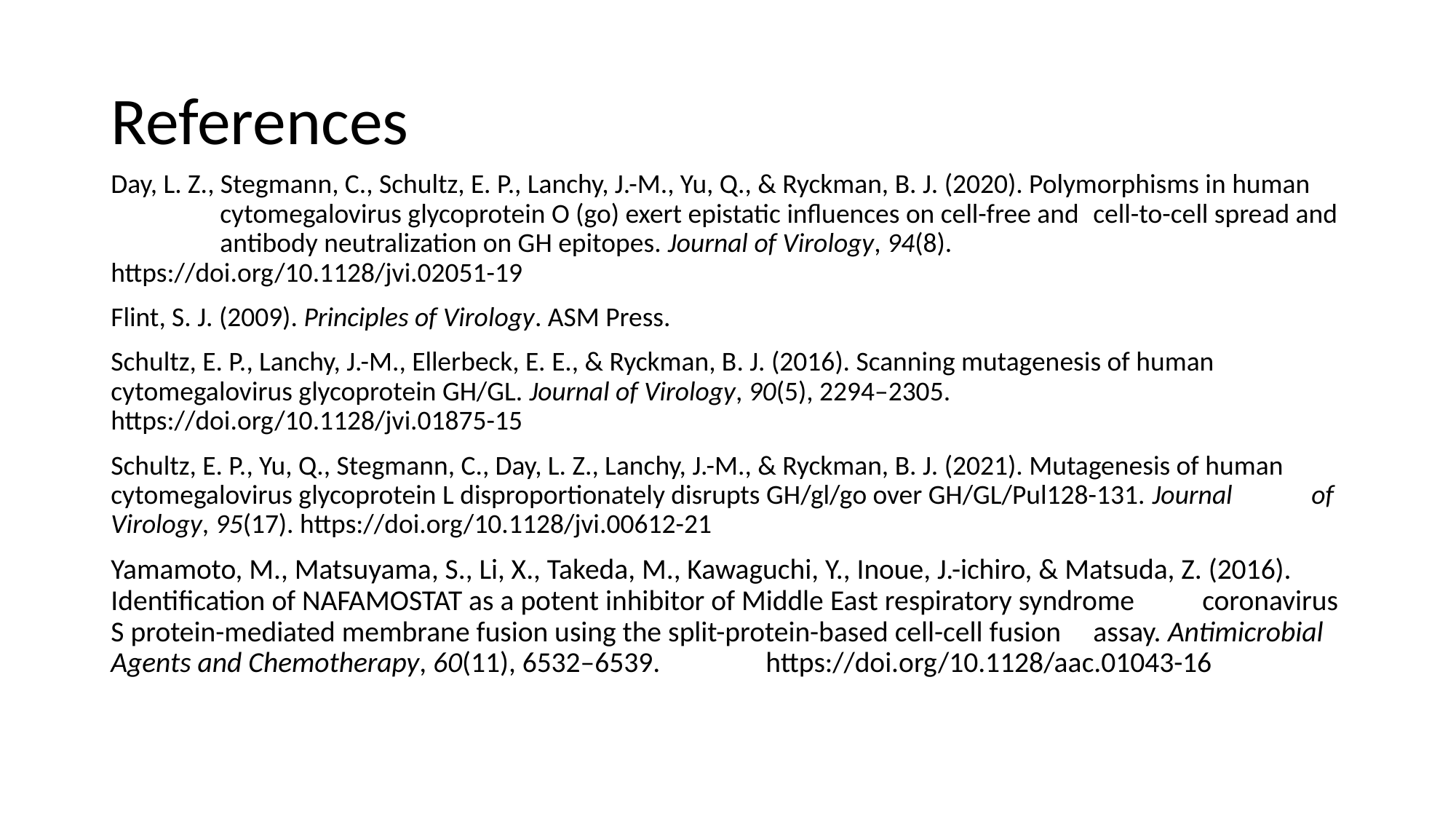

# References
Day, L. Z., Stegmann, C., Schultz, E. P., Lanchy, J.-M., Yu, Q., & Ryckman, B. J. (2020). Polymorphisms in human 	cytomegalovirus glycoprotein O (go) exert epistatic influences on cell-free and 	cell-to-cell spread and 	antibody neutralization on GH epitopes. Journal of Virology, 94(8). 	https://doi.org/10.1128/jvi.02051-19
Flint, S. J. (2009). Principles of Virology. ASM Press.
Schultz, E. P., Lanchy, J.-M., Ellerbeck, E. E., & Ryckman, B. J. (2016). Scanning mutagenesis of human 	cytomegalovirus glycoprotein GH/GL. Journal of Virology, 90(5), 2294–2305. 	https://doi.org/10.1128/jvi.01875-15
Schultz, E. P., Yu, Q., Stegmann, C., Day, L. Z., Lanchy, J.-M., & Ryckman, B. J. (2021). Mutagenesis of human 	cytomegalovirus glycoprotein L disproportionately disrupts GH/gl/go over GH/GL/Pul128-131. Journal 	of Virology, 95(17). https://doi.org/10.1128/jvi.00612-21
Yamamoto, M., Matsuyama, S., Li, X., Takeda, M., Kawaguchi, Y., Inoue, J.-ichiro, & Matsuda, Z. (2016). 	Identification of NAFAMOSTAT as a potent inhibitor of Middle East respiratory syndrome 	coronavirus S protein-mediated membrane fusion using the split-protein-based cell-cell fusion 	assay. Antimicrobial Agents and Chemotherapy, 60(11), 6532–6539. 	https://doi.org/10.1128/aac.01043-16